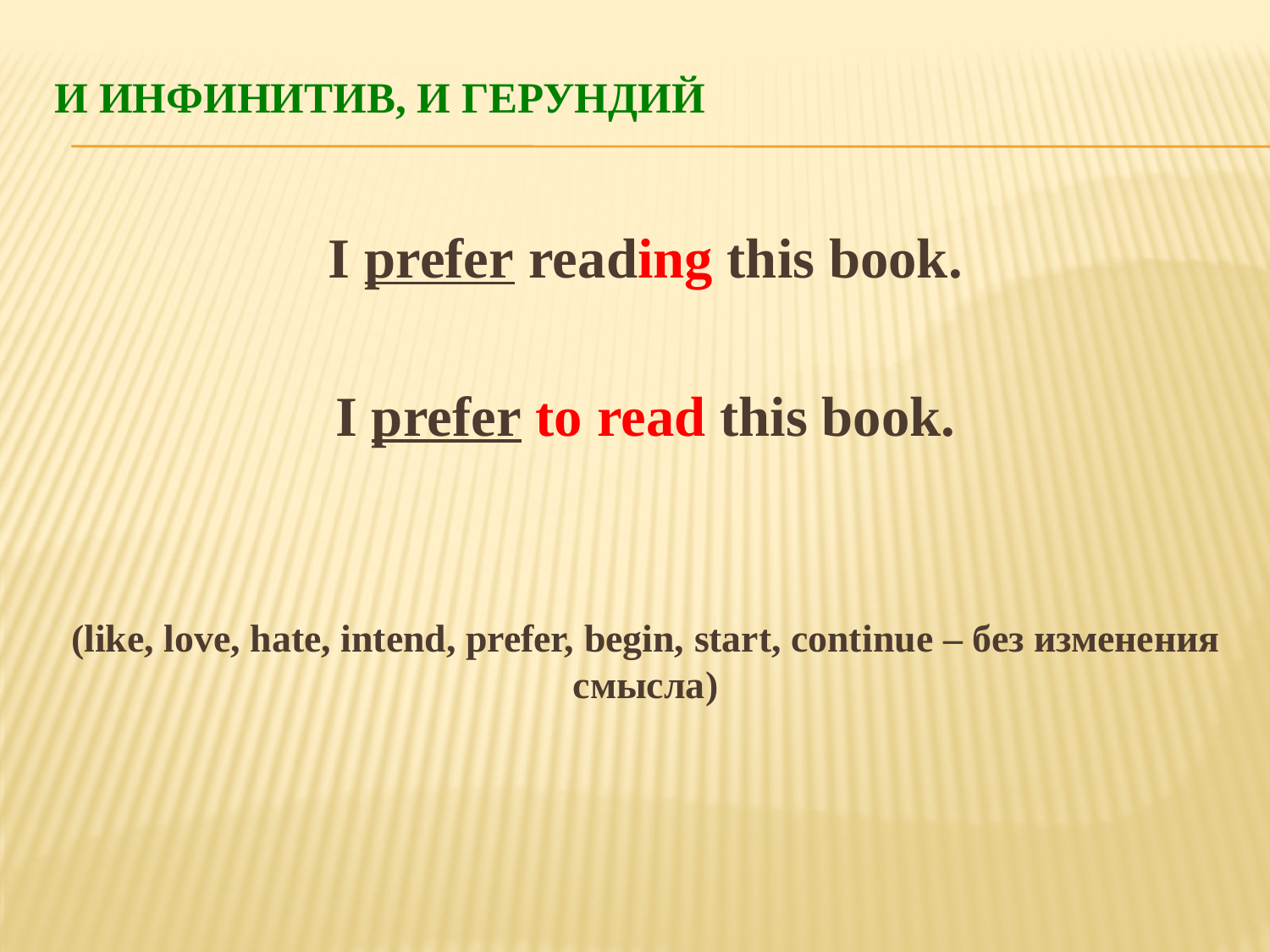

# И инфинитив, и герундий
I prefer reading this book.

I prefer to read this book.

(like, love, hate, intend, prefer, begin, start, continue – без изменения смысла)